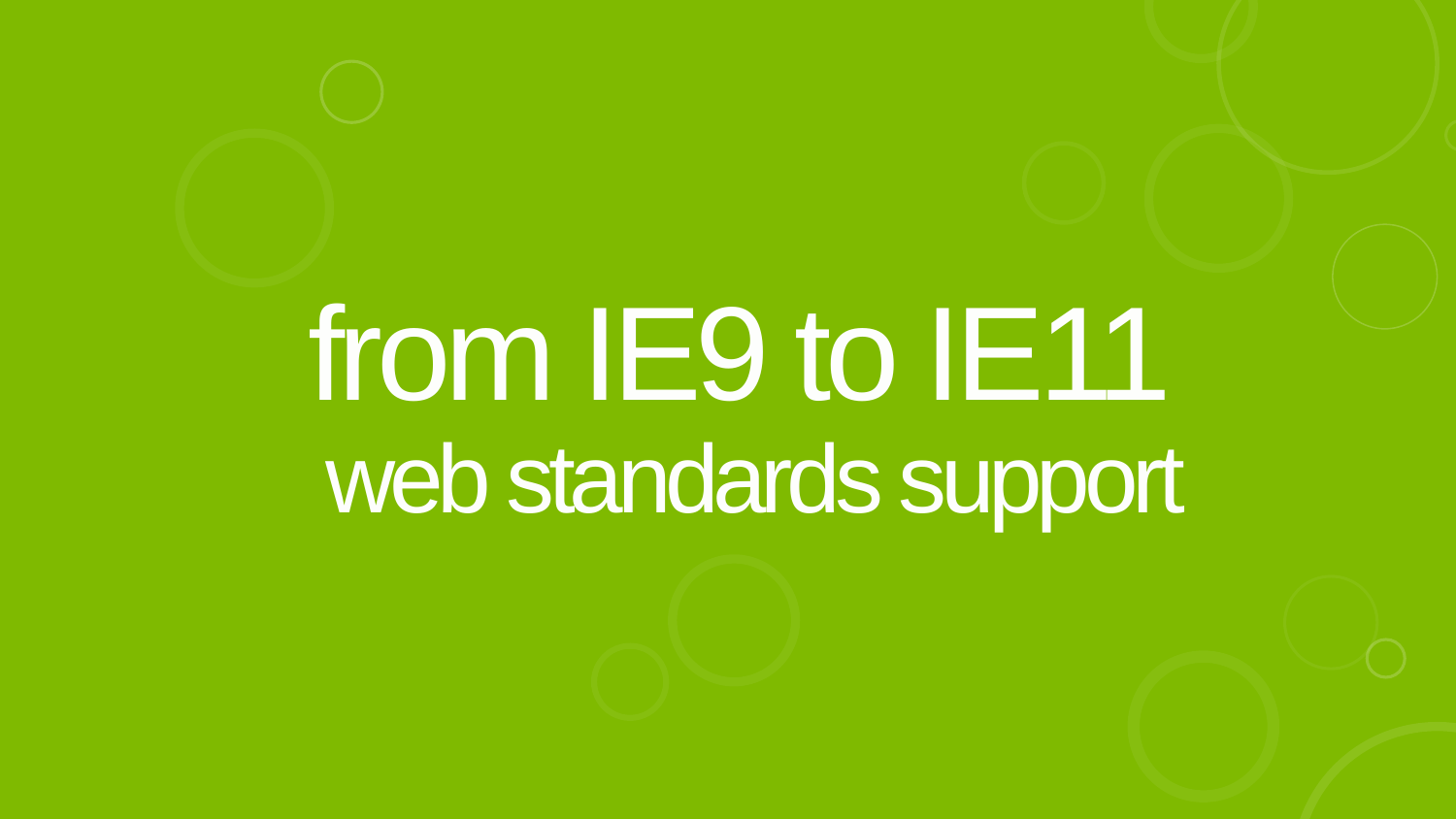

# from IE9 to IE11 web standards support